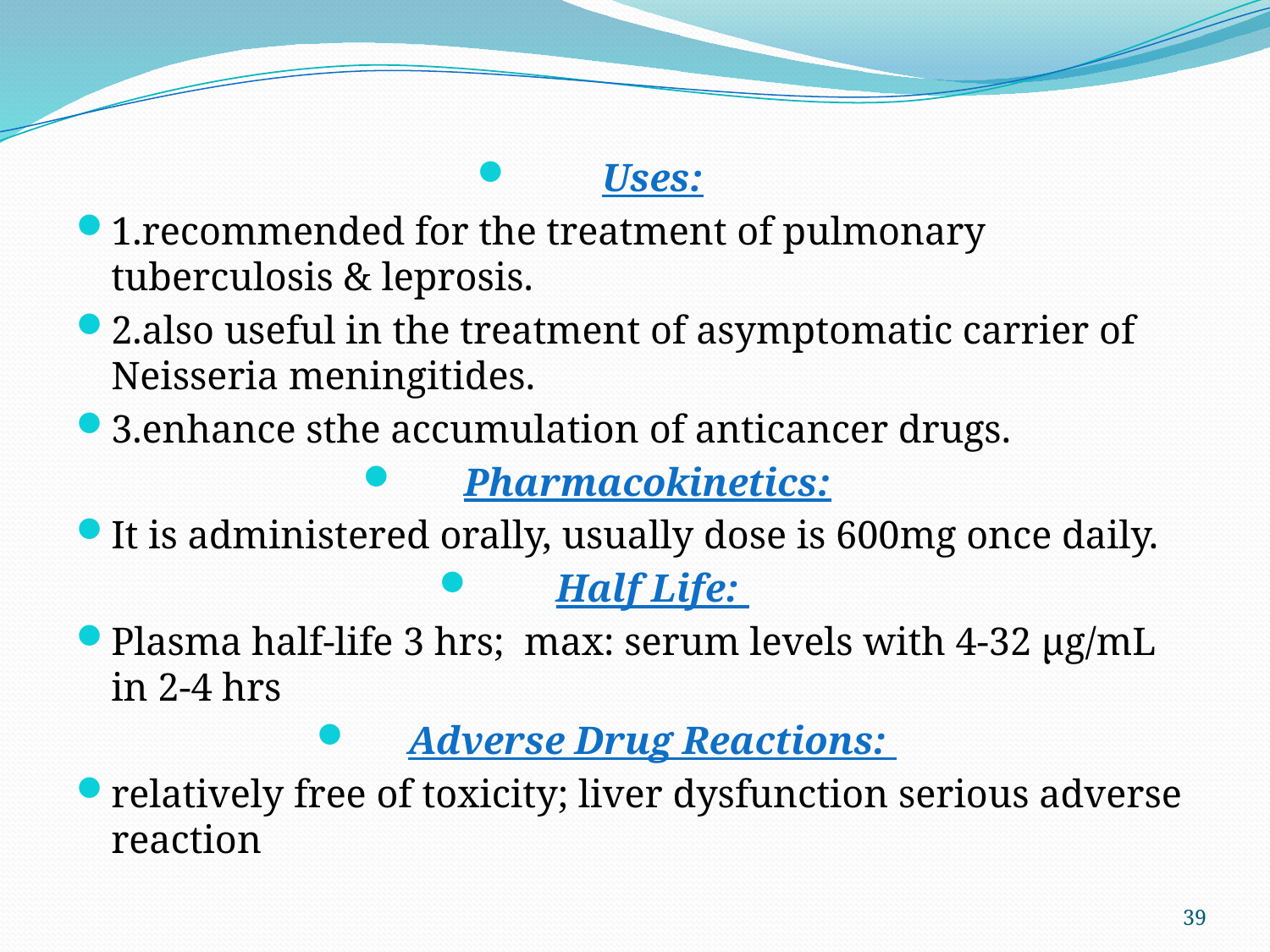

#
Uses:
1.recommended for the treatment of pulmonary tuberculosis & leprosis.
2.also useful in the treatment of asymptomatic carrier of Neisseria meningitides.
3.enhance sthe accumulation of anticancer drugs.
Pharmacokinetics:
It is administered orally, usually dose is 600mg once daily.
Half Life:
Plasma half-life 3 hrs;  max: serum levels with 4-32 µg/mL in 2-4 hrs
Adverse Drug Reactions:
relatively free of toxicity; liver dysfunction serious adverse reaction
39